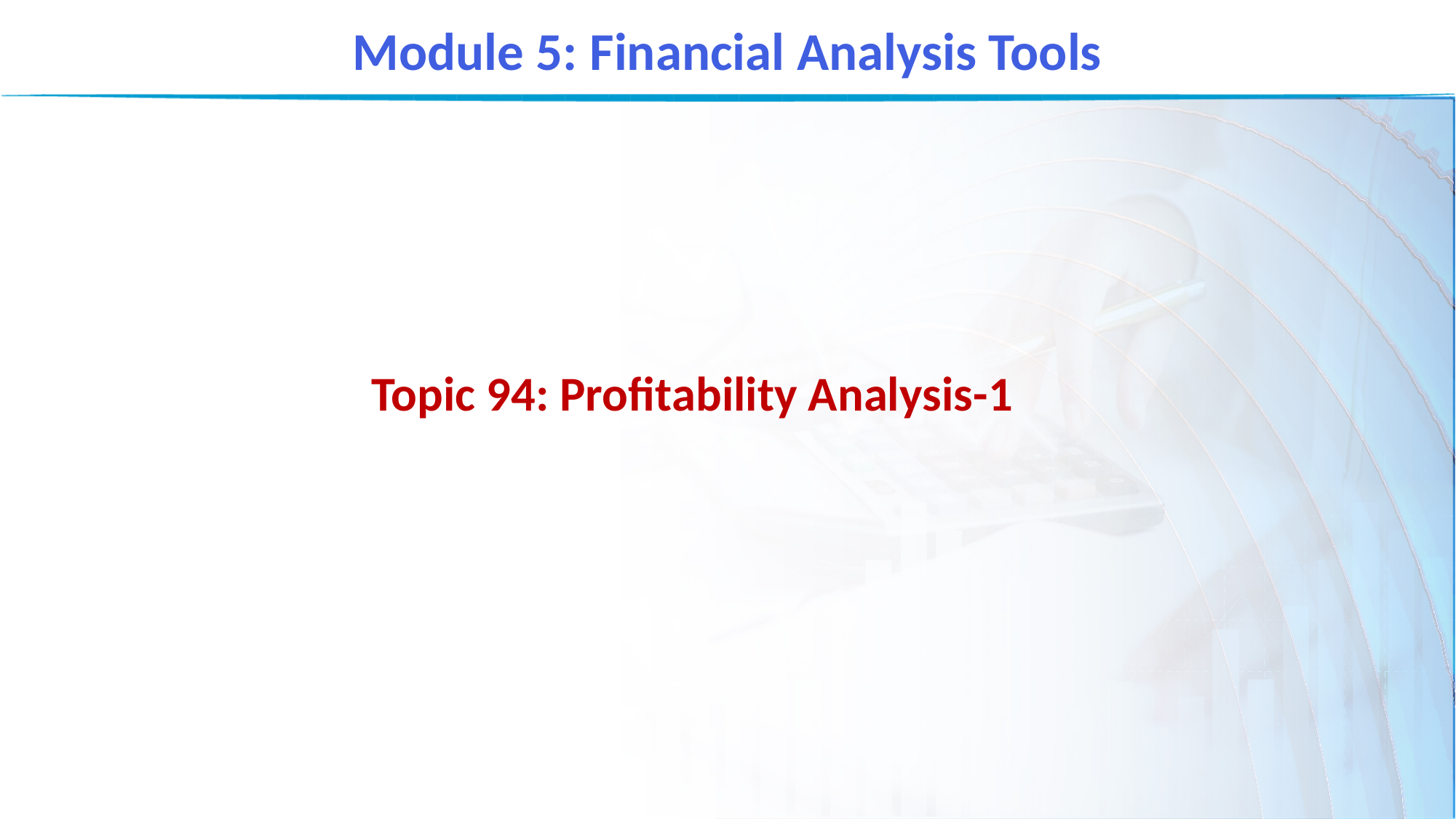

Module 5: Financial Analysis Tools
Topic 94: Profitability Analysis-1